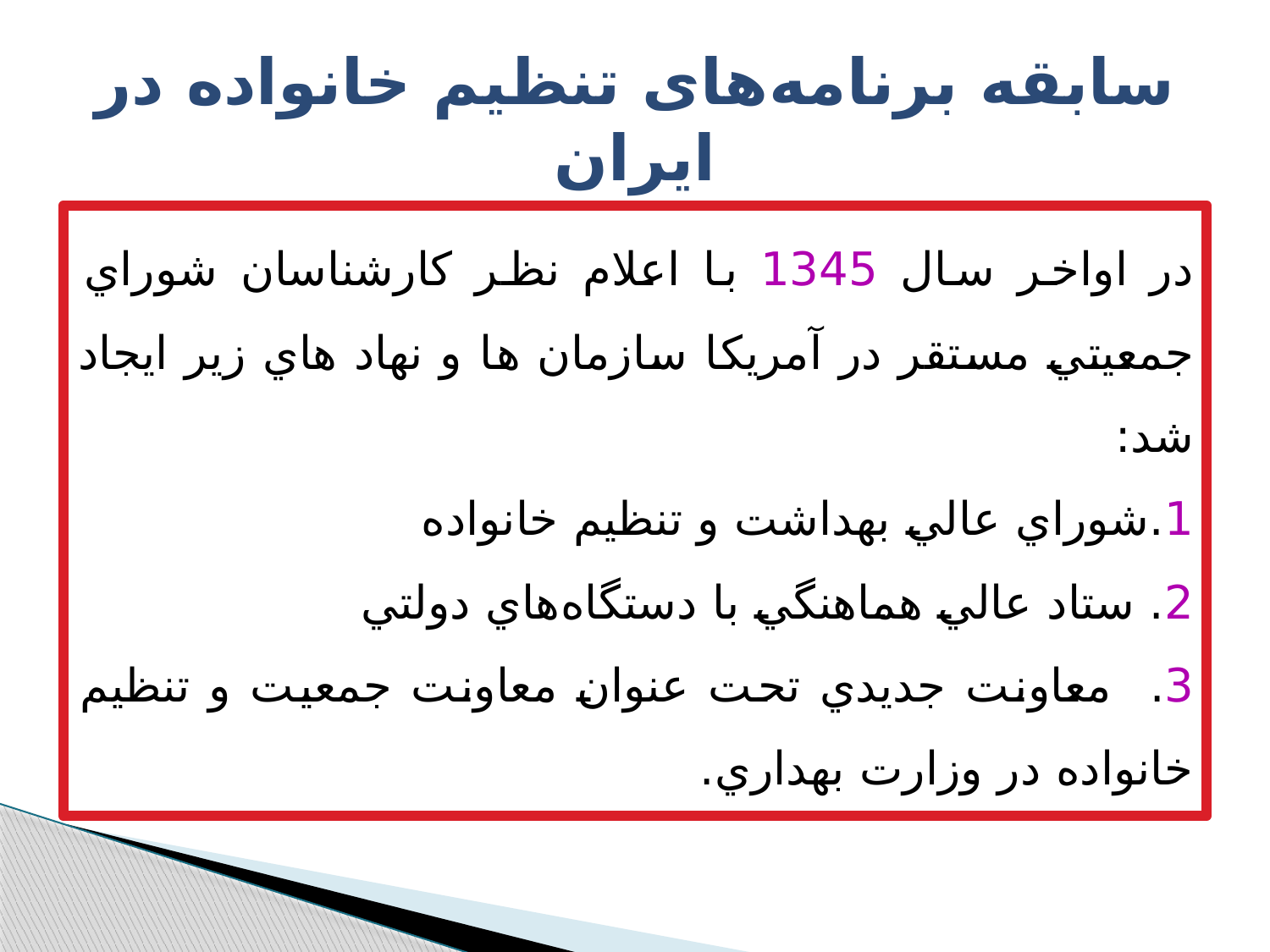

# سابقه برنامه‌های تنظیم خانواده در ایران
در اواخر سال 1345 با اعلام نظر كارشناسان شوراي جمعيتي مستقر در آمريكا سازمان ها و نهاد هاي زير ايجاد شد:‌
1.شوراي عالي بهداشت و تنظيم خانواده
2. ستاد عالي هماهنگي با دستگاه‌هاي دولتي
3.  معاونت جديدي تحت عنوان معاونت جمعيت و تنظيم خانواده در وزارت بهداري.